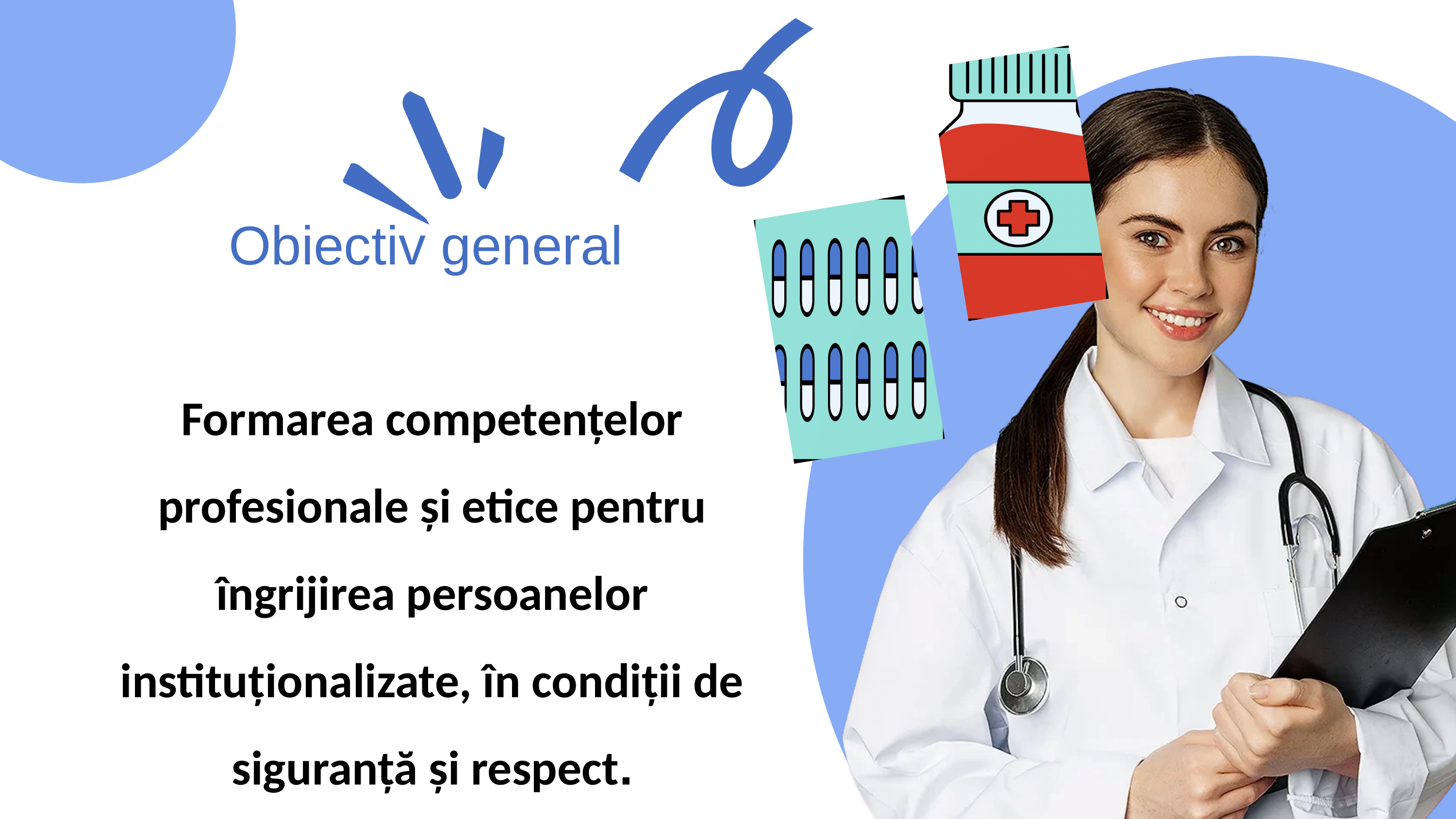

Obiectiv general

Formarea competențelor profesionale și etice pentru îngrijirea persoanelor instituționalizate, în condiții de siguranță și respect.